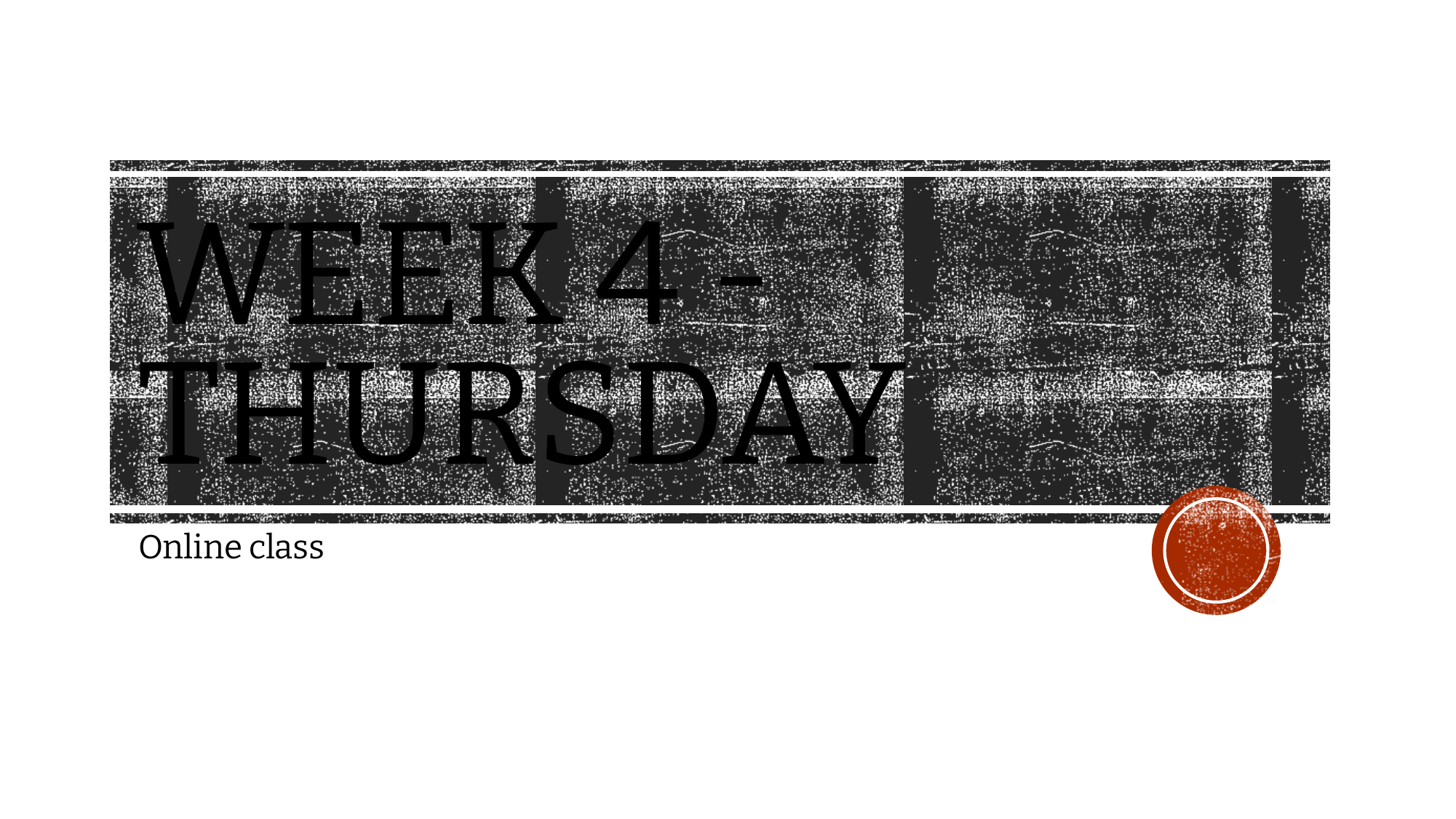

# Week 4 - Thursday
Online class